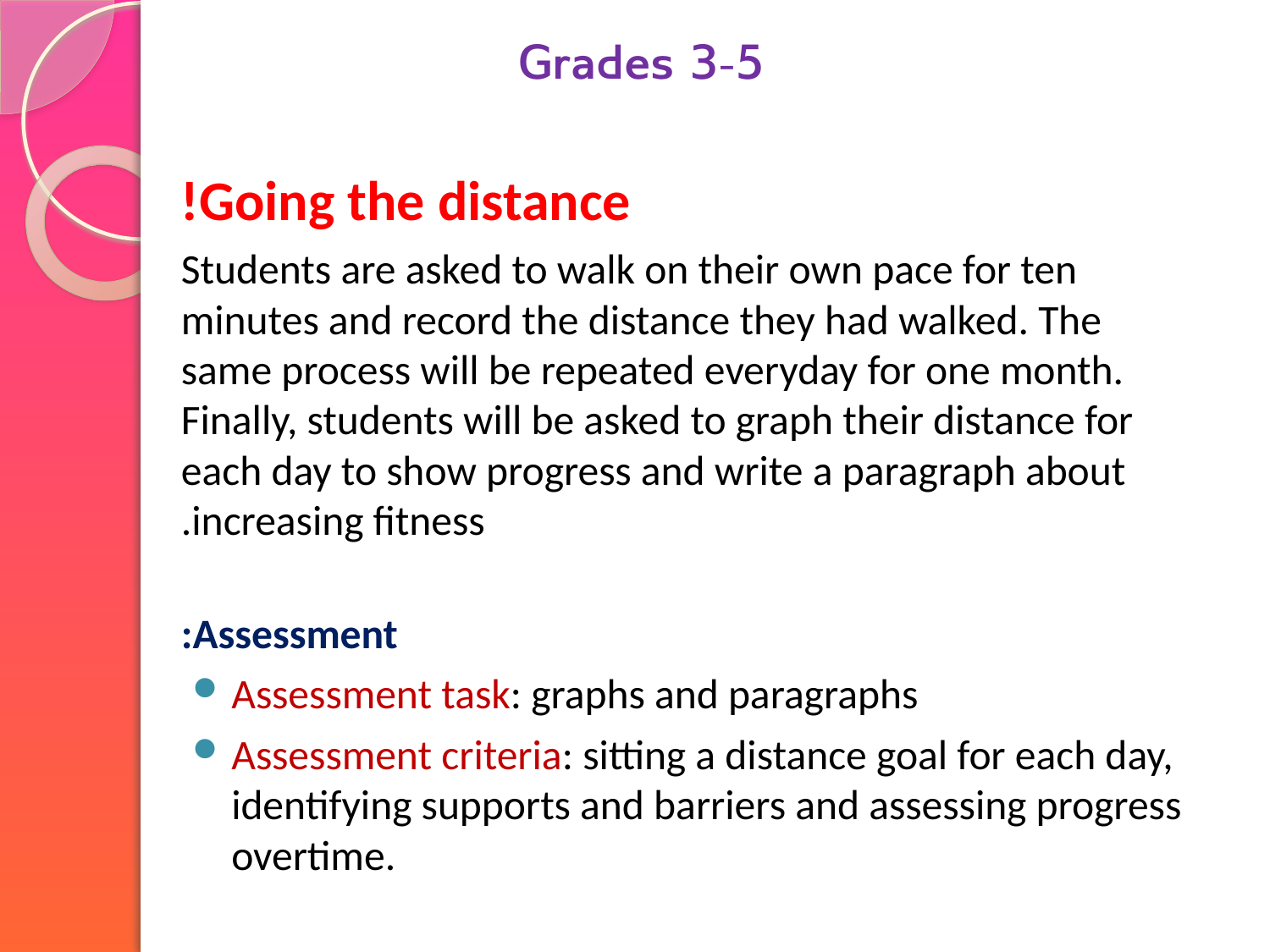

# Grades 3-5
Going the distance!
Students are asked to walk on their own pace for ten minutes and record the distance they had walked. The same process will be repeated everyday for one month. Finally, students will be asked to graph their distance for each day to show progress and write a paragraph about increasing fitness.

Assessment:
Assessment task: graphs and paragraphs
Assessment criteria: sitting a distance goal for each day, identifying supports and barriers and assessing progress overtime.